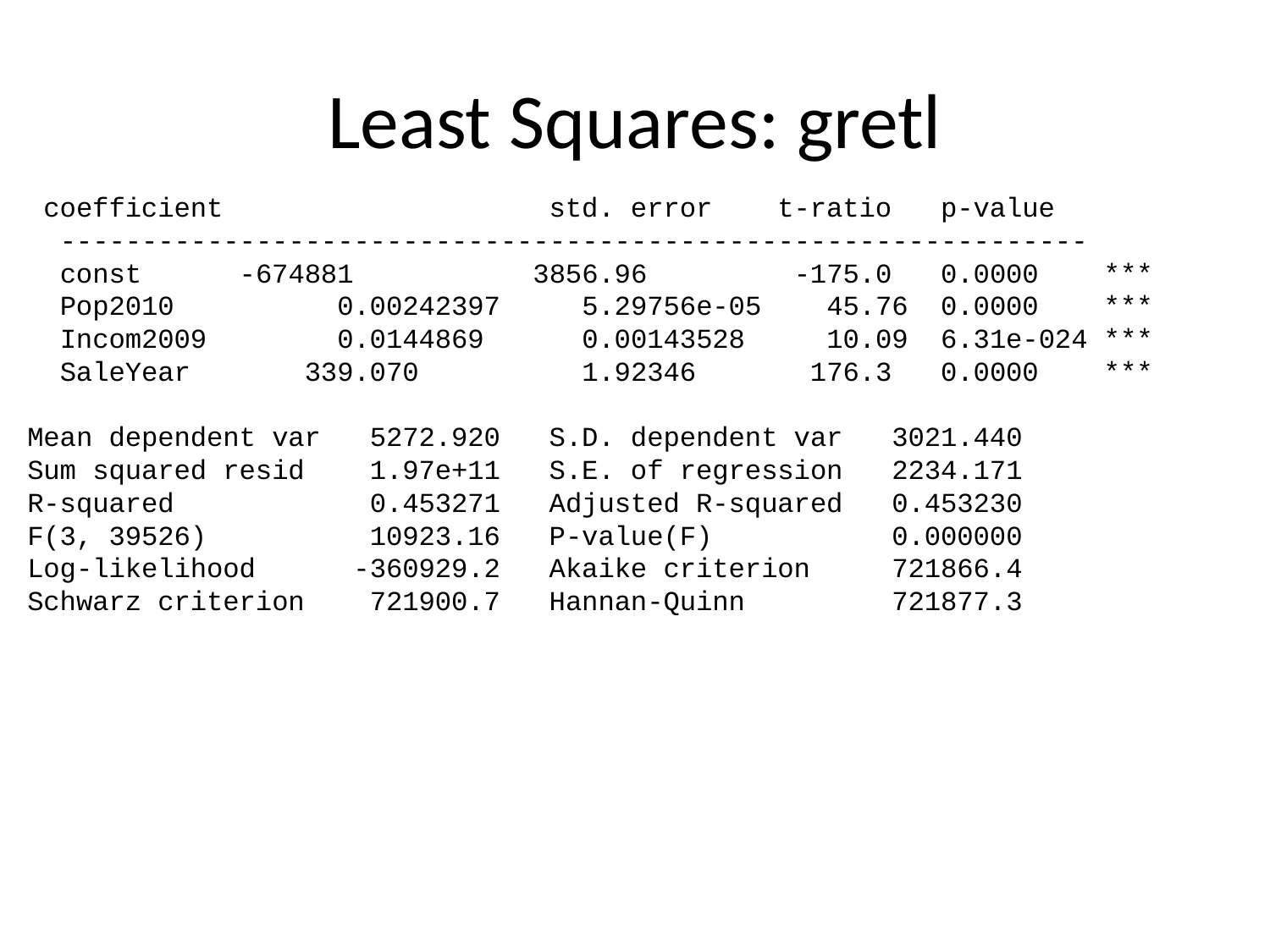

# Least Squares: gretl
 coefficient                    std. error    t-ratio   p-value
  ---------------------------------------------------------------
  const      -674881           3856.96         -175.0   0.0000    ***
  Pop2010          0.00242397     5.29756e-05    45.76  0.0000    ***
  Incom2009        0.0144869      0.00143528     10.09  6.31e-024 ***
  SaleYear       339.070          1.92346       176.3   0.0000    ***

Mean dependent var   5272.920   S.D. dependent var   3021.440
Sum squared resid    1.97e+11   S.E. of regression   2234.171
R-squared            0.453271   Adjusted R-squared   0.453230
F(3, 39526)          10923.16   P-value(F)           0.000000
Log-likelihood      -360929.2   Akaike criterion     721866.4
Schwarz criterion    721900.7   Hannan-Quinn         721877.3